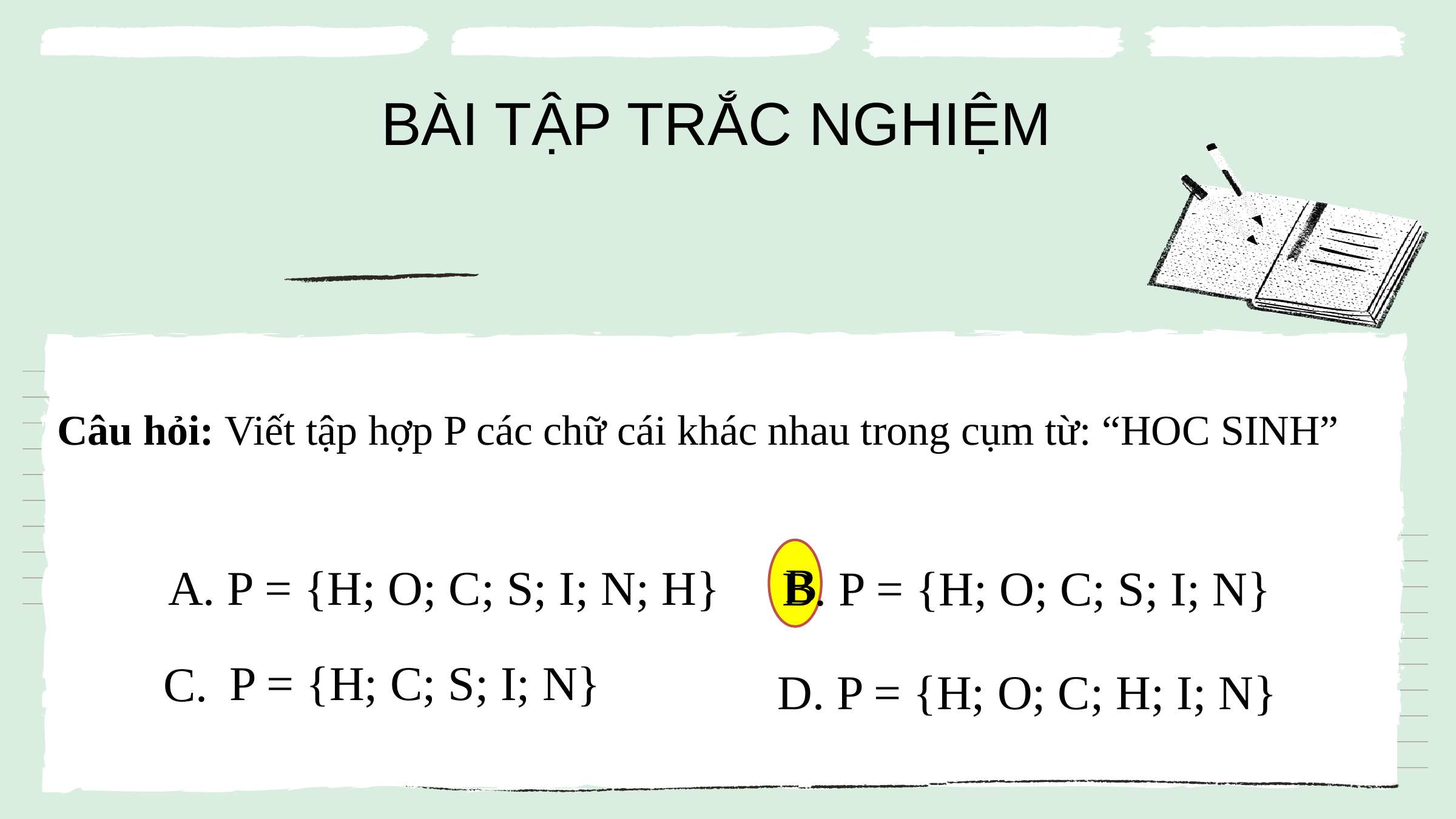

BÀI TẬP TRẮC NGHIỆM
Câu hỏi: Viết tập hợp P các chữ cái khác nhau trong cụm từ: “HOC SINH”

A. P = {H; O; C; S; I; N; H}

B
B. P = {H; O; C; S; I; N}
 D. P = {H; O; C; H; I; N}
C.

P = {H; C; S; I; N}